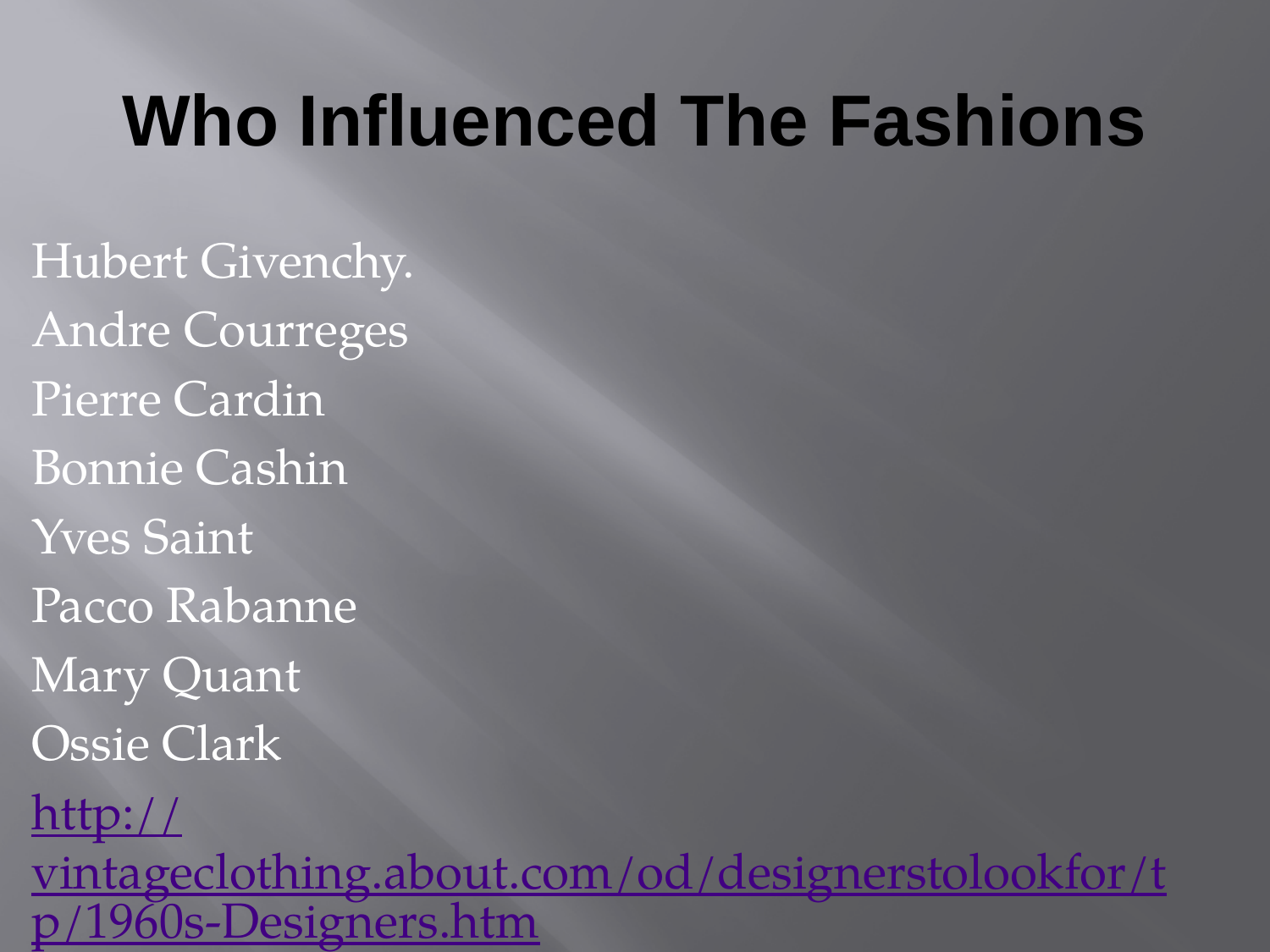

# Who Influenced The Fashions
Hubert Givenchy.
Andre Courreges
Pierre Cardin
Bonnie Cashin
Yves Saint
Pacco Rabanne
Mary Quant
Ossie Clark
http://vintageclothing.about.com/od/designerstolookfor/tp/1960s-Designers.htm